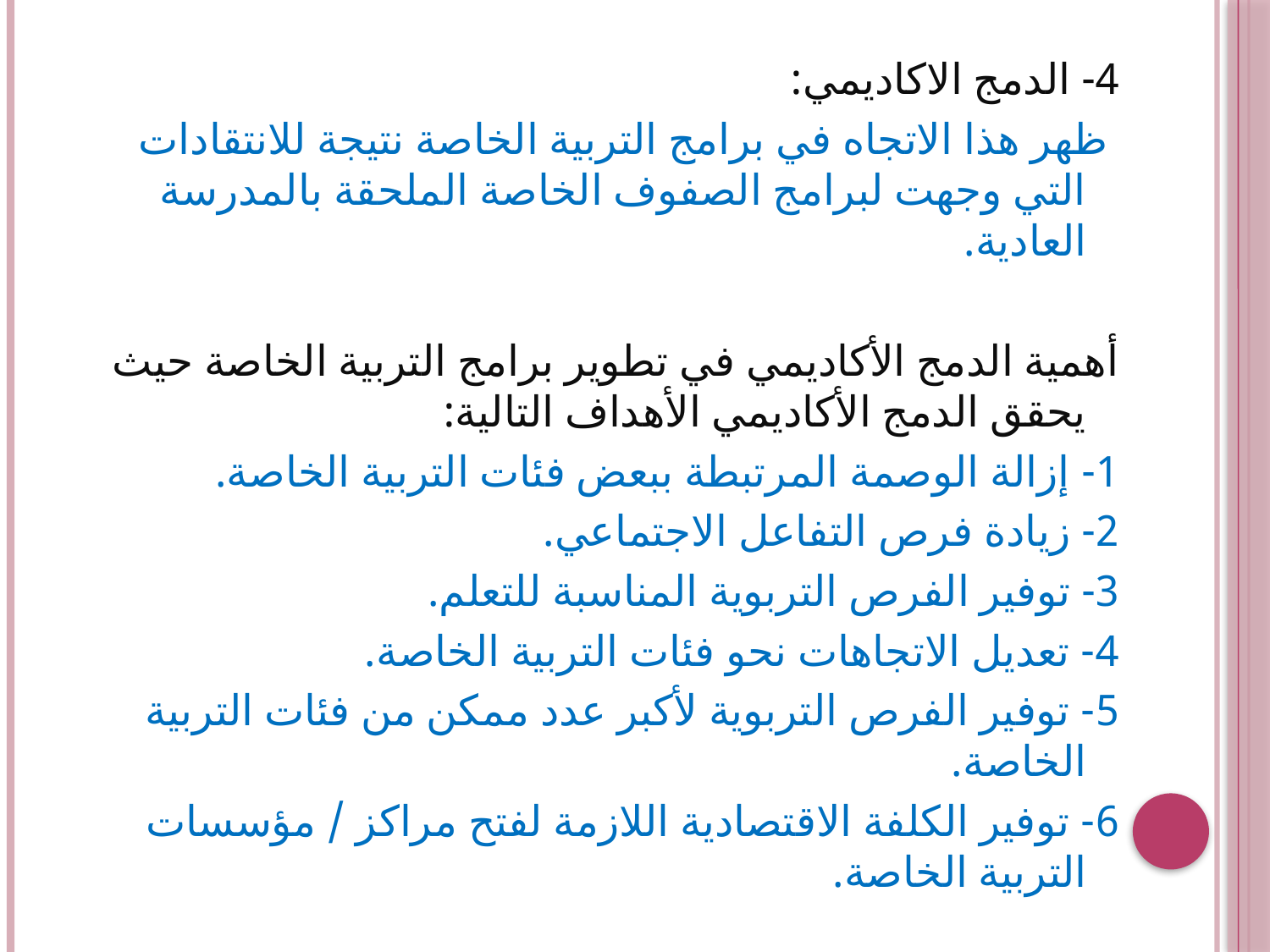

4- الدمج الاكاديمي:
 ظهر هذا الاتجاه في برامج التربية الخاصة نتيجة للانتقادات التي وجهت لبرامج الصفوف الخاصة الملحقة بالمدرسة العادية.

أهمية الدمج الأكاديمي في تطوير برامج التربية الخاصة حيث يحقق الدمج الأكاديمي الأهداف التالية:
1- إزالة الوصمة المرتبطة ببعض فئات التربية الخاصة.
2- زيادة فرص التفاعل الاجتماعي.
3- توفير الفرص التربوية المناسبة للتعلم.
4- تعديل الاتجاهات نحو فئات التربية الخاصة.
5- توفير الفرص التربوية لأكبر عدد ممكن من فئات التربية الخاصة.
6- توفير الكلفة الاقتصادية اللازمة لفتح مراكز / مؤسسات التربية الخاصة.